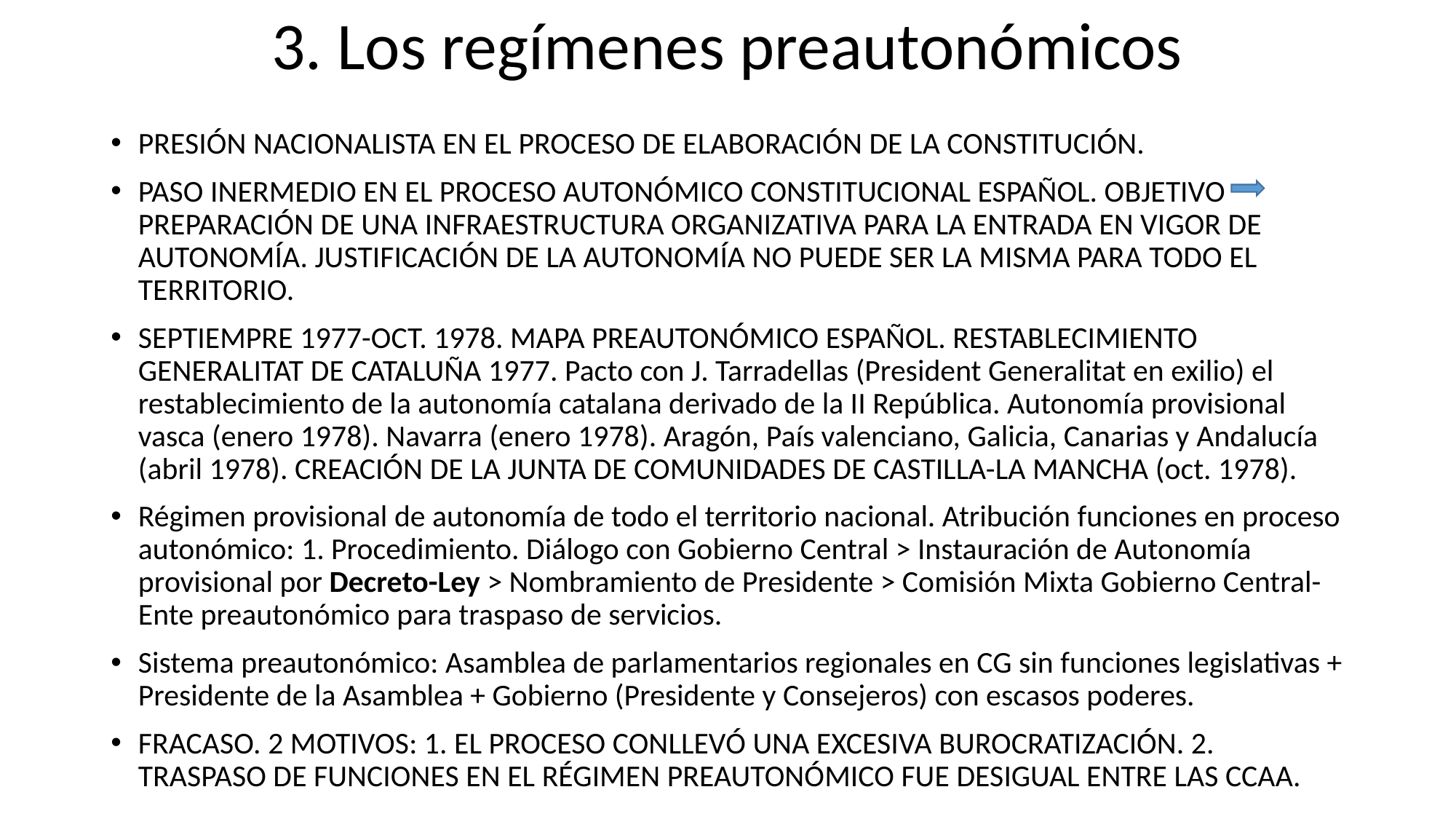

# 3. Los regímenes preautonómicos
PRESIÓN NACIONALISTA EN EL PROCESO DE ELABORACIÓN DE LA CONSTITUCIÓN.
PASO INERMEDIO EN EL PROCESO AUTONÓMICO CONSTITUCIONAL ESPAÑOL. OBJETIVO	 PREPARACIÓN DE UNA INFRAESTRUCTURA ORGANIZATIVA PARA LA ENTRADA EN VIGOR DE AUTONOMÍA. JUSTIFICACIÓN DE LA AUTONOMÍA NO PUEDE SER LA MISMA PARA TODO EL TERRITORIO.
SEPTIEMPRE 1977-OCT. 1978. MAPA PREAUTONÓMICO ESPAÑOL. RESTABLECIMIENTO GENERALITAT DE CATALUÑA 1977. Pacto con J. Tarradellas (President Generalitat en exilio) el restablecimiento de la autonomía catalana derivado de la II República. Autonomía provisional vasca (enero 1978). Navarra (enero 1978). Aragón, País valenciano, Galicia, Canarias y Andalucía (abril 1978). CREACIÓN DE LA JUNTA DE COMUNIDADES DE CASTILLA-LA MANCHA (oct. 1978).
Régimen provisional de autonomía de todo el territorio nacional. Atribución funciones en proceso autonómico: 1. Procedimiento. Diálogo con Gobierno Central > Instauración de Autonomía provisional por Decreto-Ley > Nombramiento de Presidente > Comisión Mixta Gobierno Central-Ente preautonómico para traspaso de servicios.
Sistema preautonómico: Asamblea de parlamentarios regionales en CG sin funciones legislativas + Presidente de la Asamblea + Gobierno (Presidente y Consejeros) con escasos poderes.
FRACASO. 2 MOTIVOS: 1. EL PROCESO CONLLEVÓ UNA EXCESIVA BUROCRATIZACIÓN. 2. TRASPASO DE FUNCIONES EN EL RÉGIMEN PREAUTONÓMICO FUE DESIGUAL ENTRE LAS CCAA.